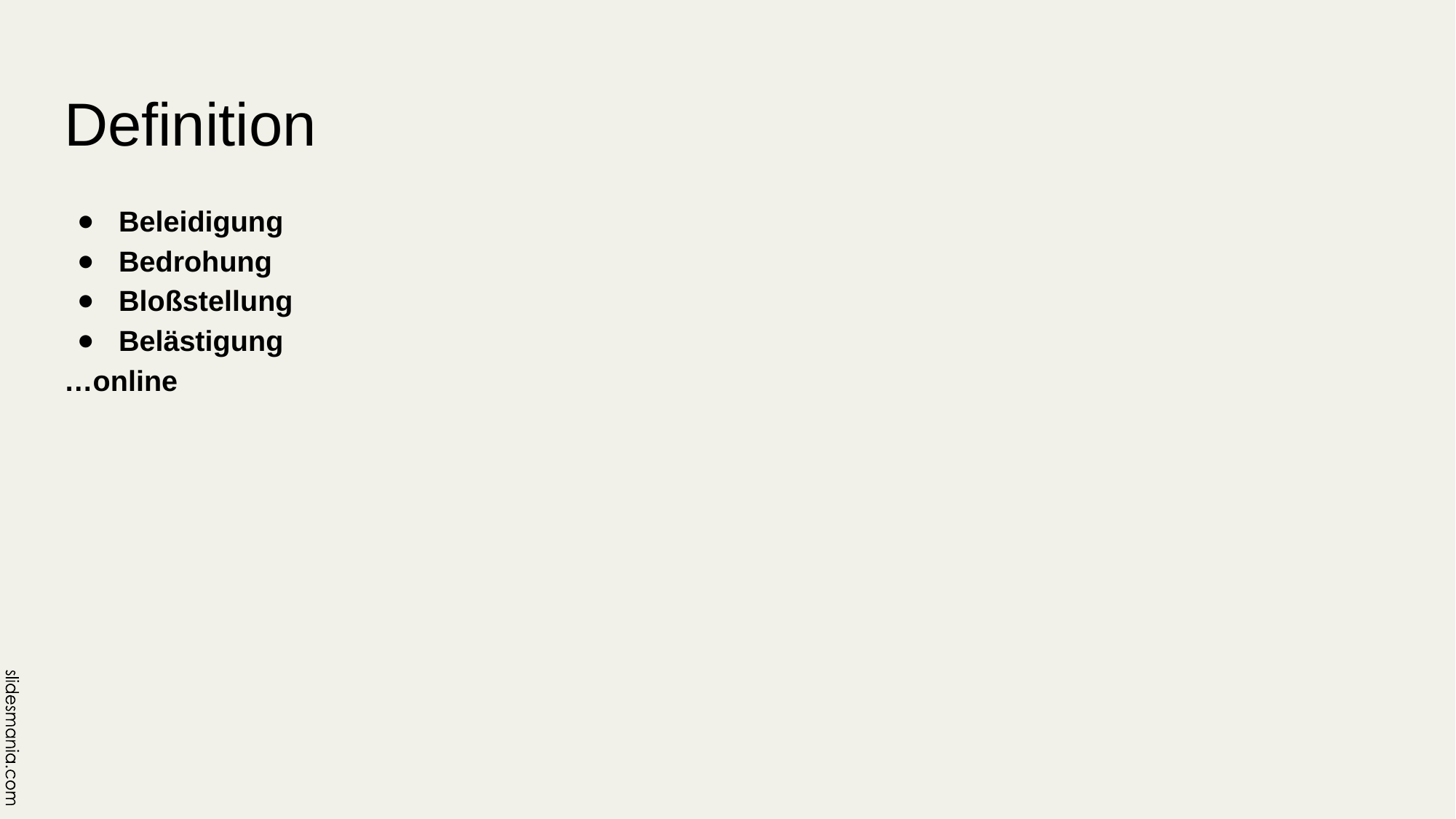

# Definition
Beleidigung
Bedrohung
Bloßstellung
Belästigung
…online